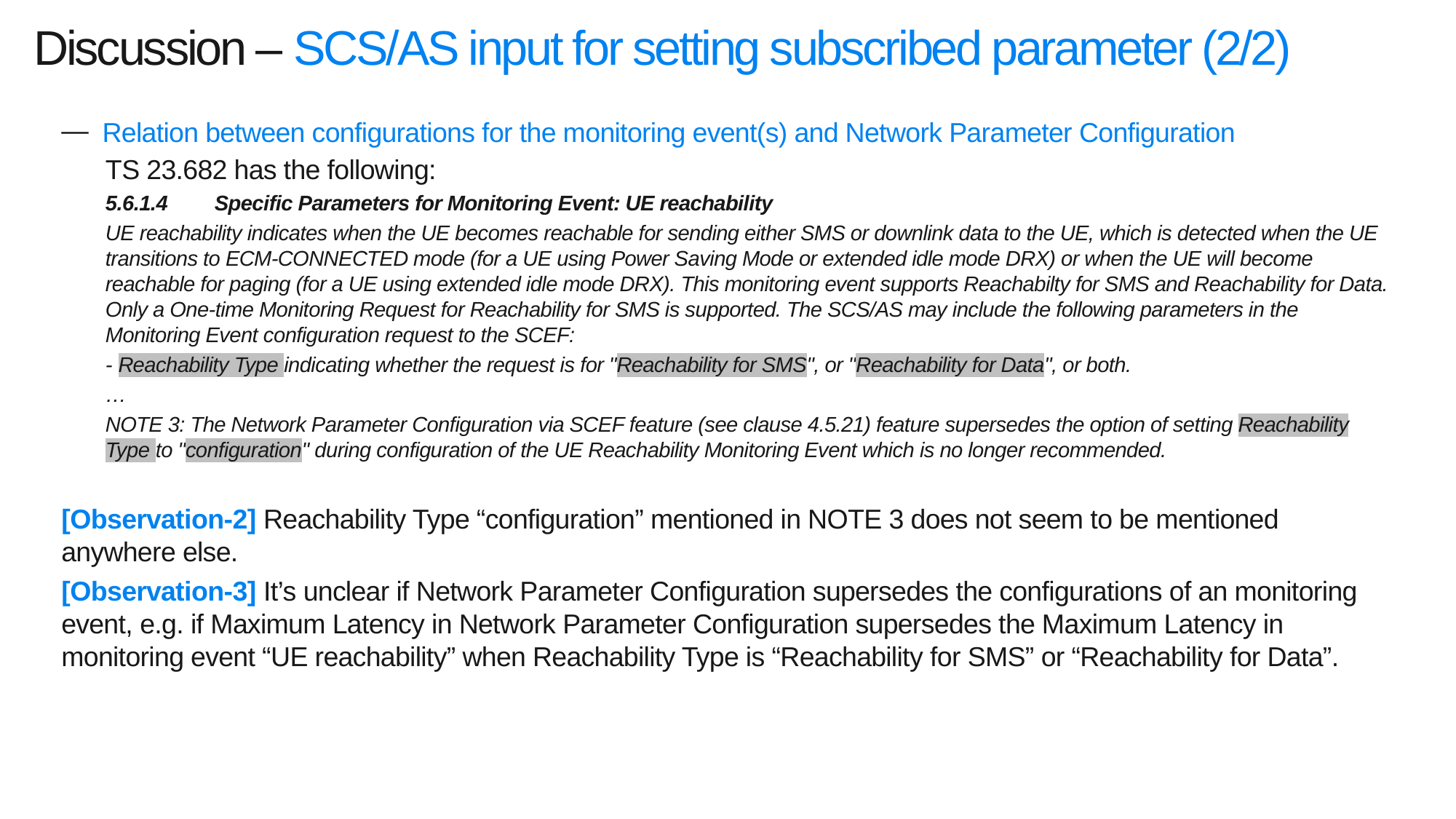

# Discussion – SCS/AS input for setting subscribed parameter (2/2)
Relation between configurations for the monitoring event(s) and Network Parameter Configuration
TS 23.682 has the following:
5.6.1.4	Specific Parameters for Monitoring Event: UE reachability
UE reachability indicates when the UE becomes reachable for sending either SMS or downlink data to the UE, which is detected when the UE transitions to ECM-CONNECTED mode (for a UE using Power Saving Mode or extended idle mode DRX) or when the UE will become reachable for paging (for a UE using extended idle mode DRX). This monitoring event supports Reachabilty for SMS and Reachability for Data. Only a One-time Monitoring Request for Reachability for SMS is supported. The SCS/AS may include the following parameters in the Monitoring Event configuration request to the SCEF:
- Reachability Type indicating whether the request is for "Reachability for SMS", or "Reachability for Data", or both.
…
NOTE 3: The Network Parameter Configuration via SCEF feature (see clause 4.5.21) feature supersedes the option of setting Reachability Type to "configuration" during configuration of the UE Reachability Monitoring Event which is no longer recommended.

[Observation-2] Reachability Type “configuration” mentioned in NOTE 3 does not seem to be mentioned anywhere else.
[Observation-3] It’s unclear if Network Parameter Configuration supersedes the configurations of an monitoring event, e.g. if Maximum Latency in Network Parameter Configuration supersedes the Maximum Latency in monitoring event “UE reachability” when Reachability Type is “Reachability for SMS” or “Reachability for Data”.